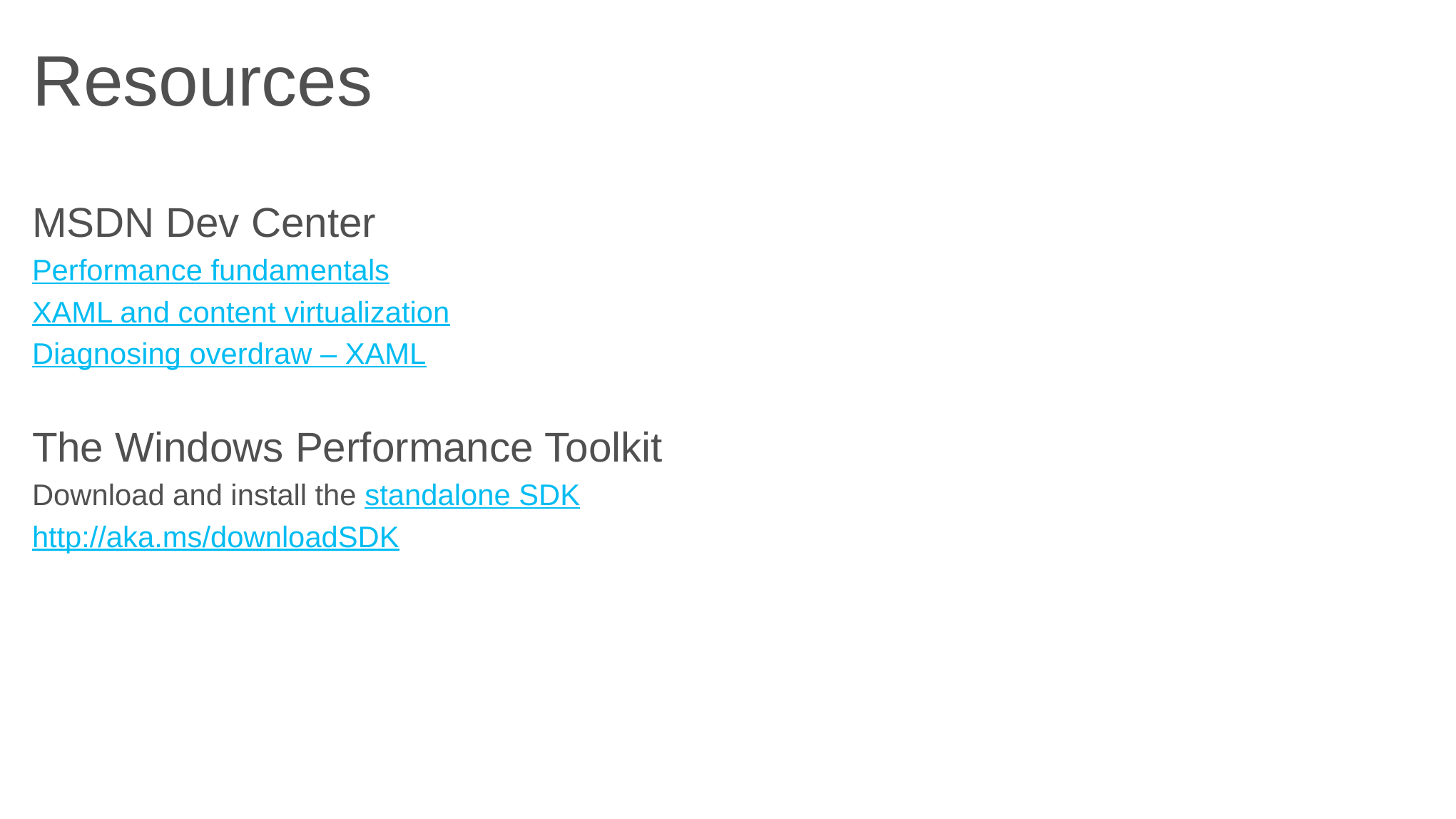

# Resources
MSDN Dev Center
Performance fundamentals
XAML and content virtualization
Diagnosing overdraw – XAML

The Windows Performance Toolkit
Download and install the standalone SDK
http://aka.ms/downloadSDK